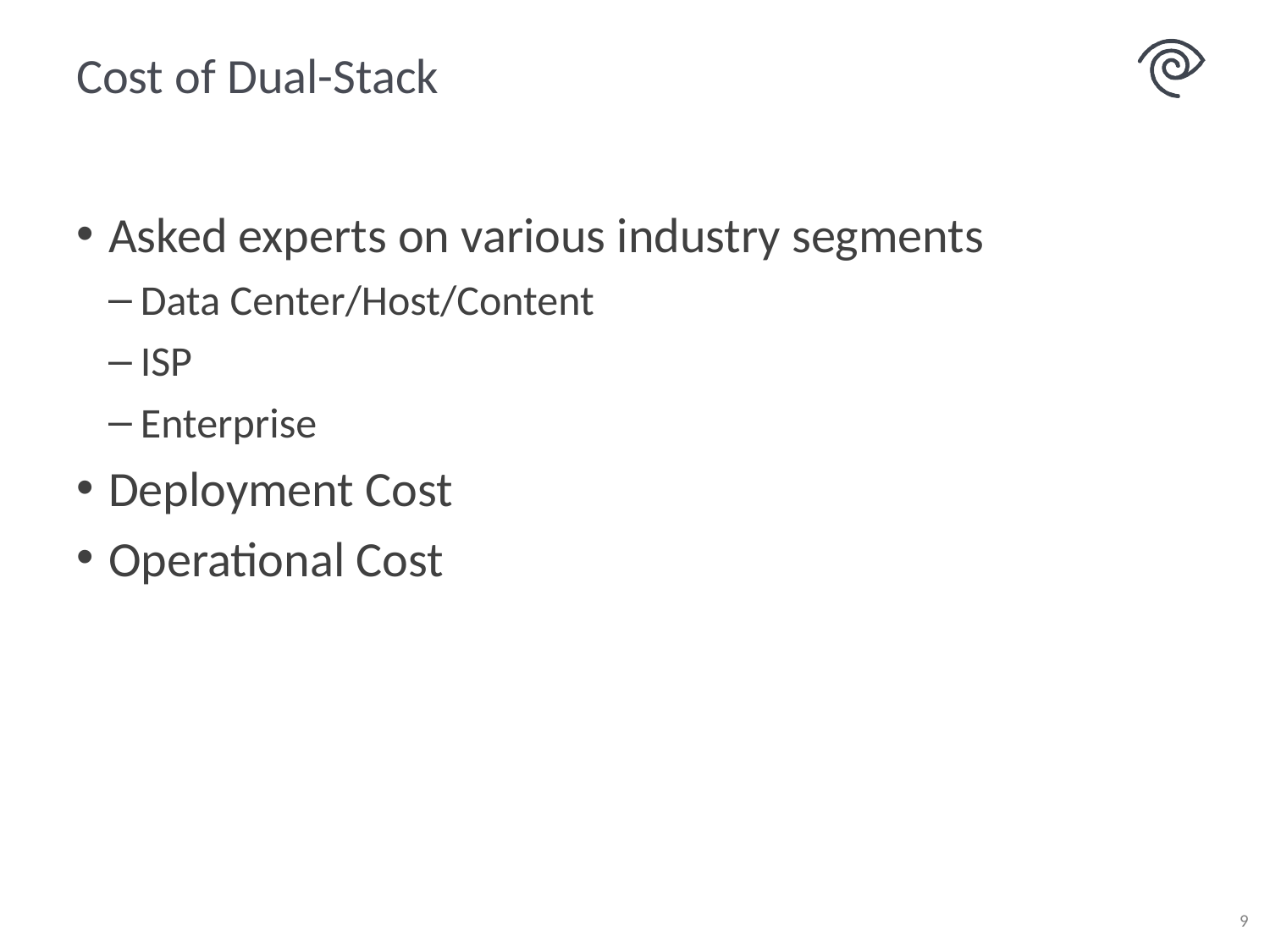

# Cost of Dual-Stack
Asked experts on various industry segments
Data Center/Host/Content
ISP
Enterprise
Deployment Cost
Operational Cost

9